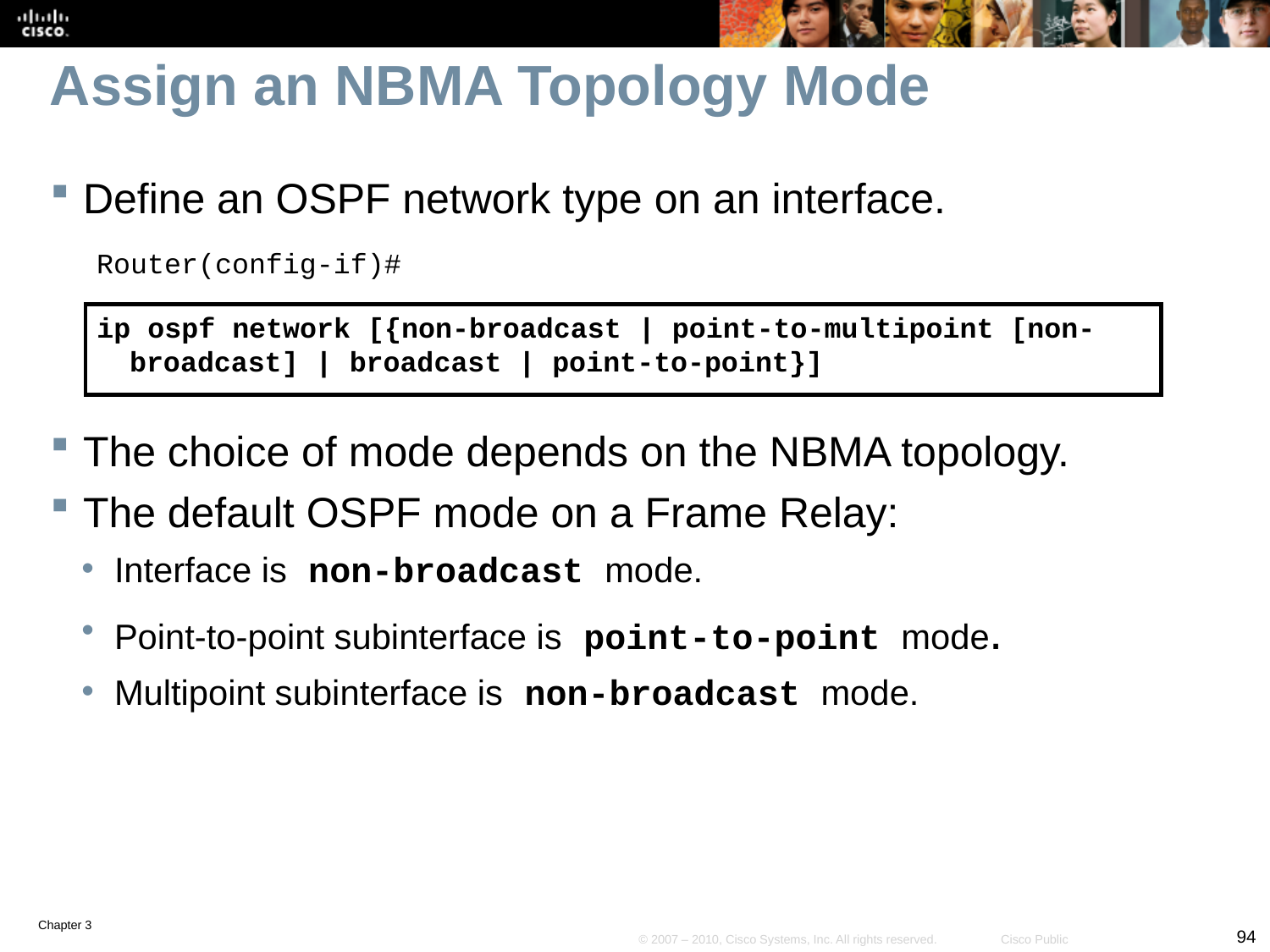

# Assign an NBMA Topology Mode
Define an OSPF network type on an interface.
Router(config-if)#
ip ospf network [{non-broadcast | point-to-multipoint [non-broadcast] | broadcast | point-to-point}]
The choice of mode depends on the NBMA topology.
The default OSPF mode on a Frame Relay:
Interface is non-broadcast mode.
Point-to-point subinterface is point-to-point mode.
Multipoint subinterface is non-broadcast mode.